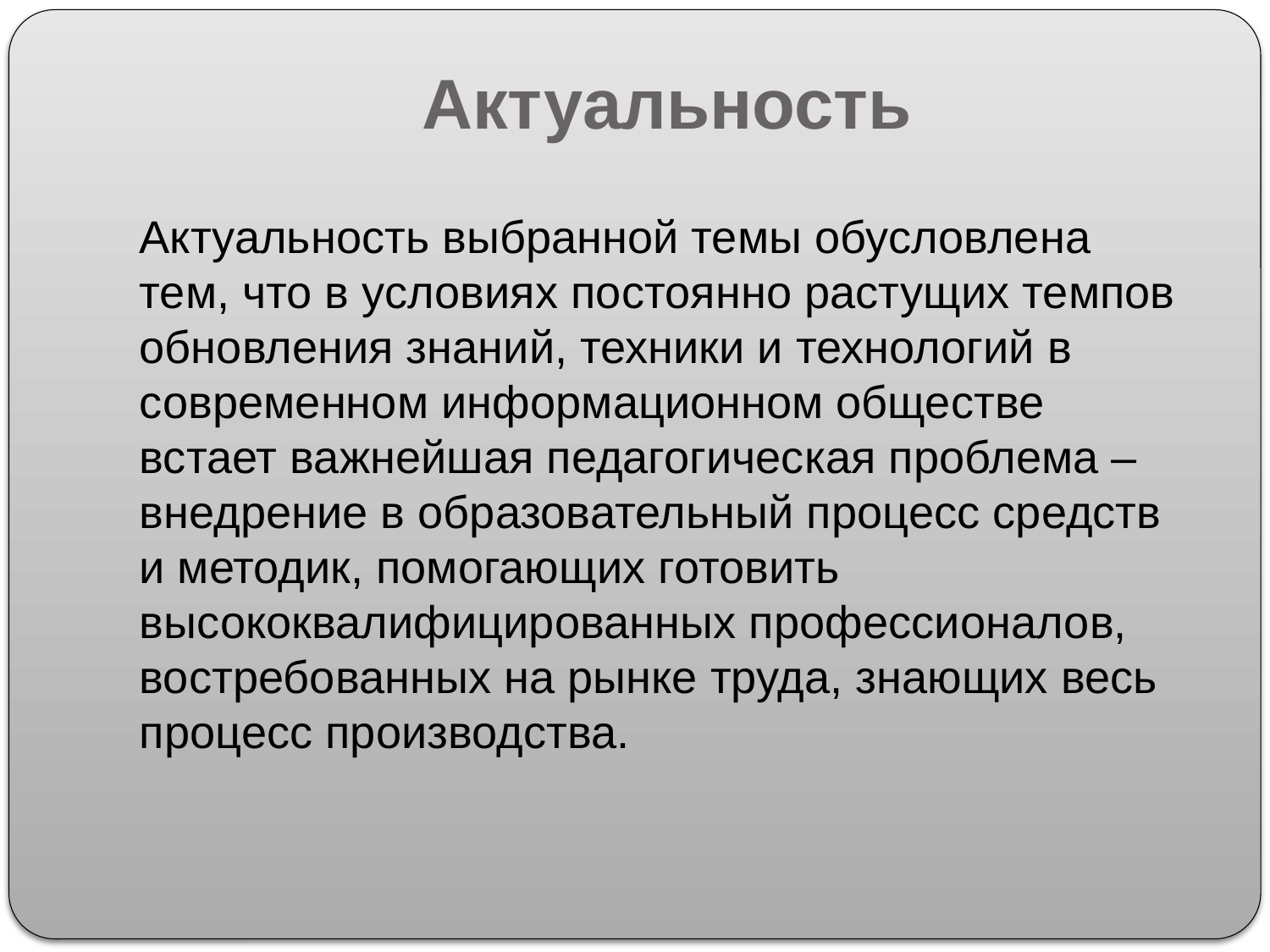

# Актуальность
Актуальность выбранной темы обусловлена тем, что в условиях постоянно растущих темпов обновления знаний, техники и технологий в современном информационном обществе встает важнейшая педагогическая проблема – внедрение в образовательный процесс средств и методик, помогающих готовить высококвалифицированных профессионалов, востребованных на рынке труда, знающих весь процесс производства.